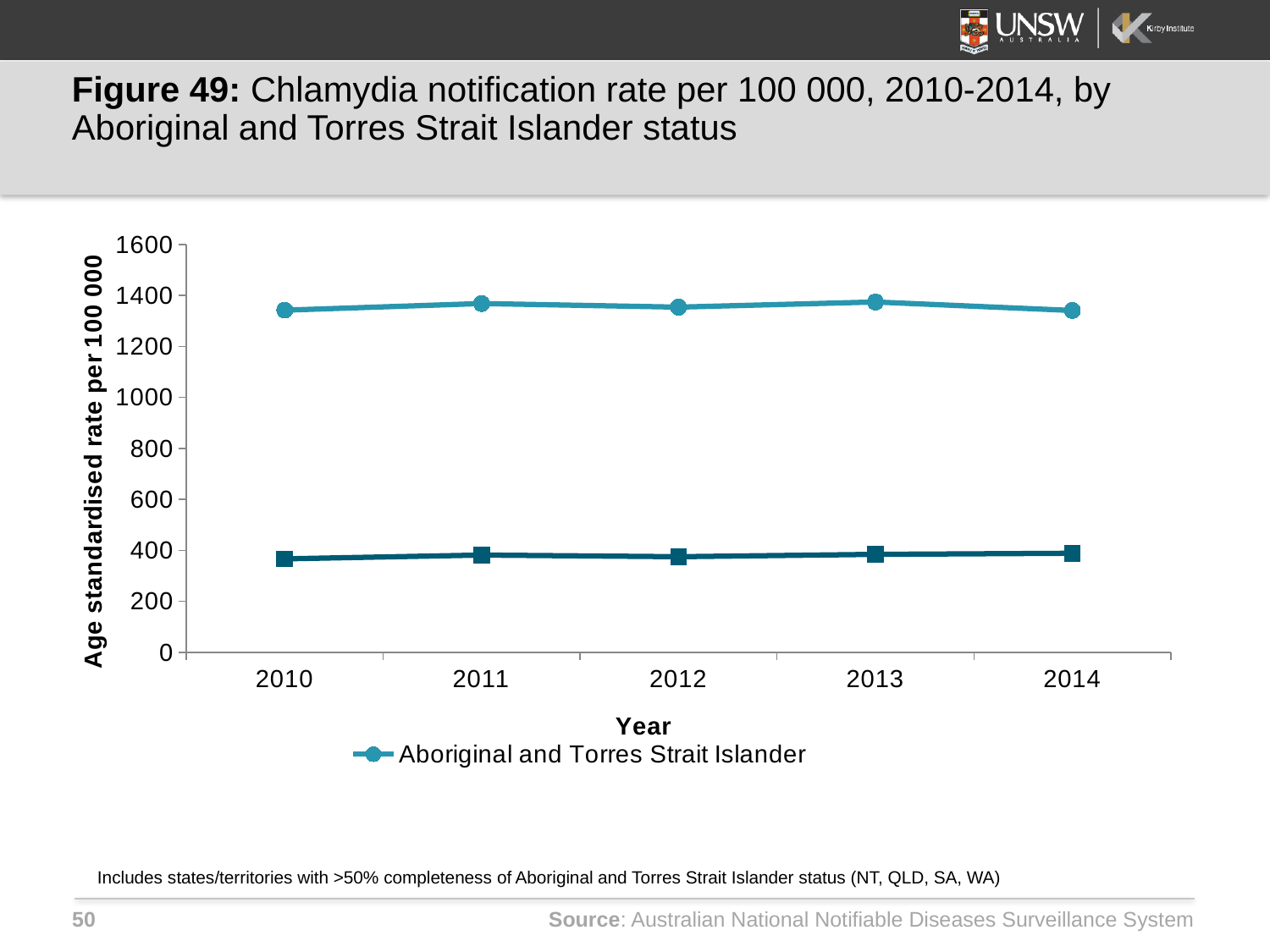

# Figure 49: Chlamydia notification rate per 100 000, 2010-2014, by Aboriginal and Torres Strait Islander status

### Chart

| Category | Aboriginal and Torres Strait Islander  | Non-Indigenous   |
|---|---|---|
| 2010 | 1342.39 | 366.6087 |
| 2011 | 1368.486 | 381.4513 |
| 2012 | 1354.405 | 375.0743 |
| 2013 | 1374.682 | 384.2922 |
| 2014 | 1341.237 | 388.5323 |
Includes states/territories with >50% completeness of Aboriginal and Torres Strait Islander status (NT, QLD, SA, WA)
Source: Australian National Notifiable Diseases Surveillance System
50